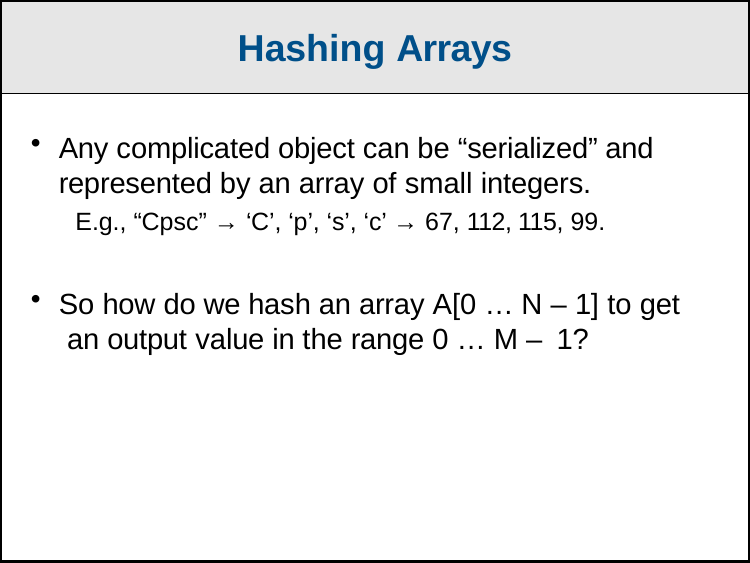

Hashing Arrays
Any complicated object can be “serialized” and  represented by an array of small integers.
E.g., “Cpsc” → ‘C’, ‘p’, ‘s’, ‘c’ → 67, 112, 115, 99.

So how do we hash an array A[0 … N – 1] to get  an output value in the range 0 … M – 1?